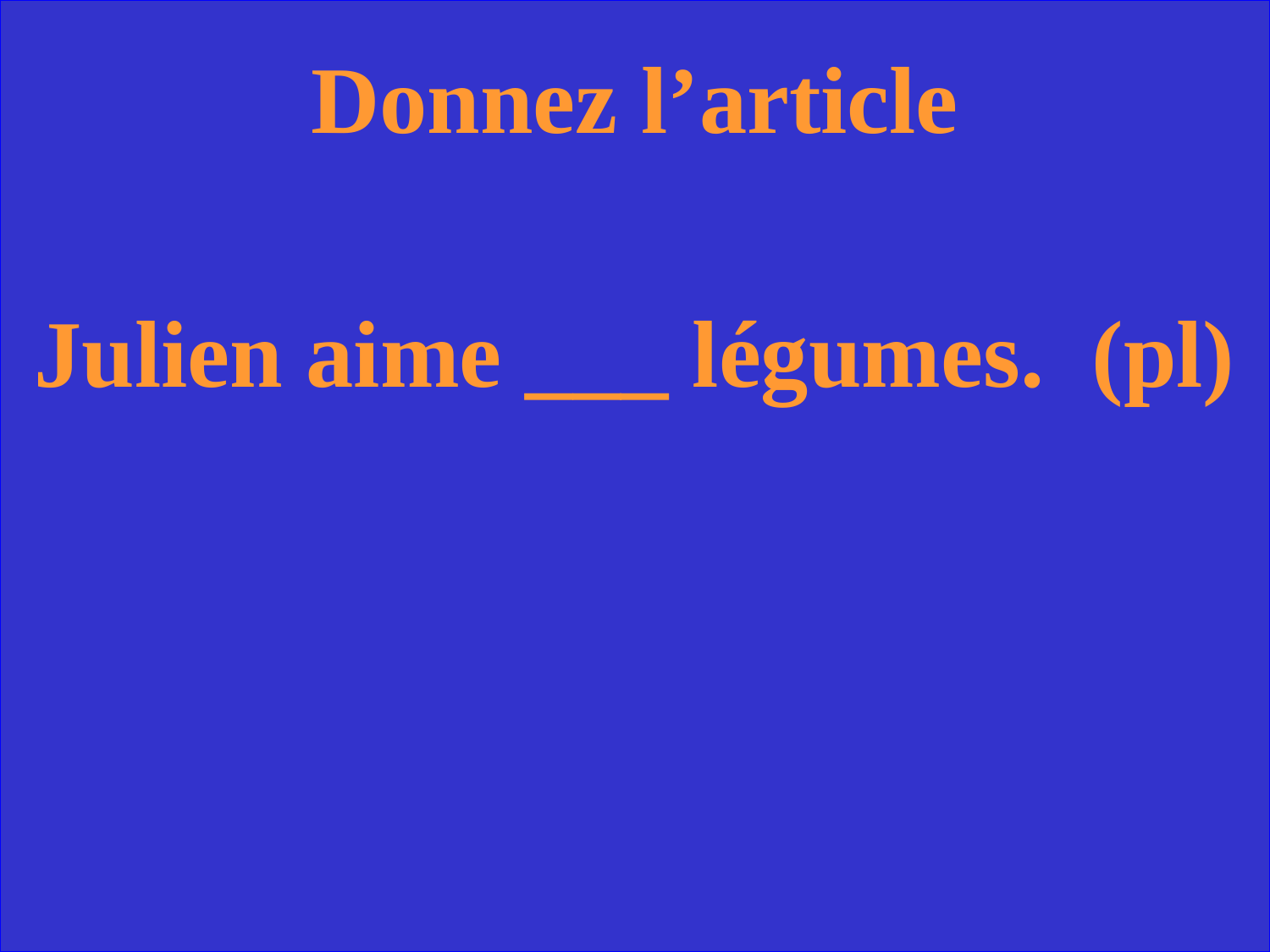

Donnez l’article
Julien aime ___ légumes.  (pl)